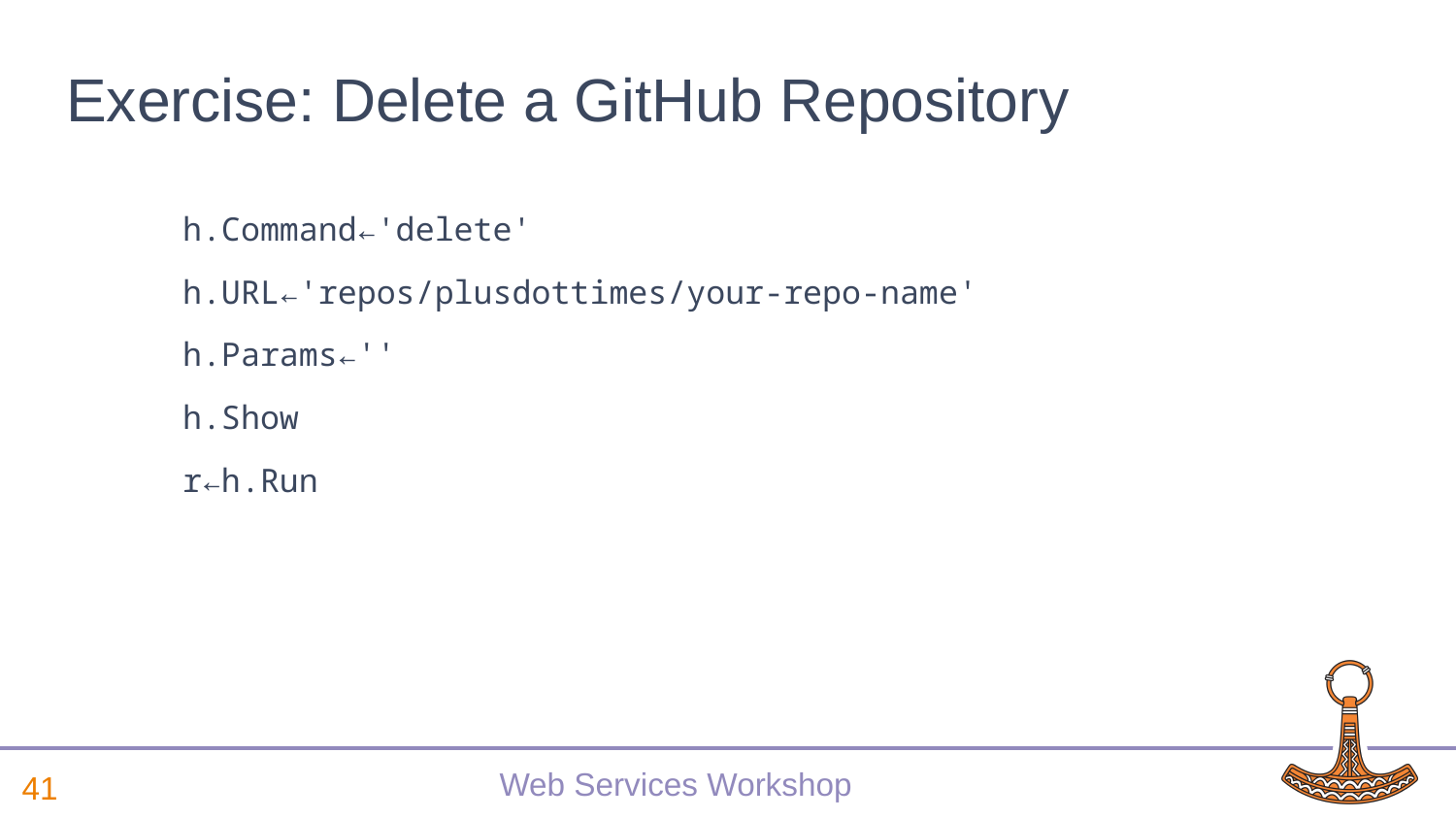

# Exercise: Delete a GitHub Repository
      h.Command←'delete'
      h.URL←'repos/plusdottimes/your-repo-name'
      h.Params←''
      h.Show
      r←h.Run